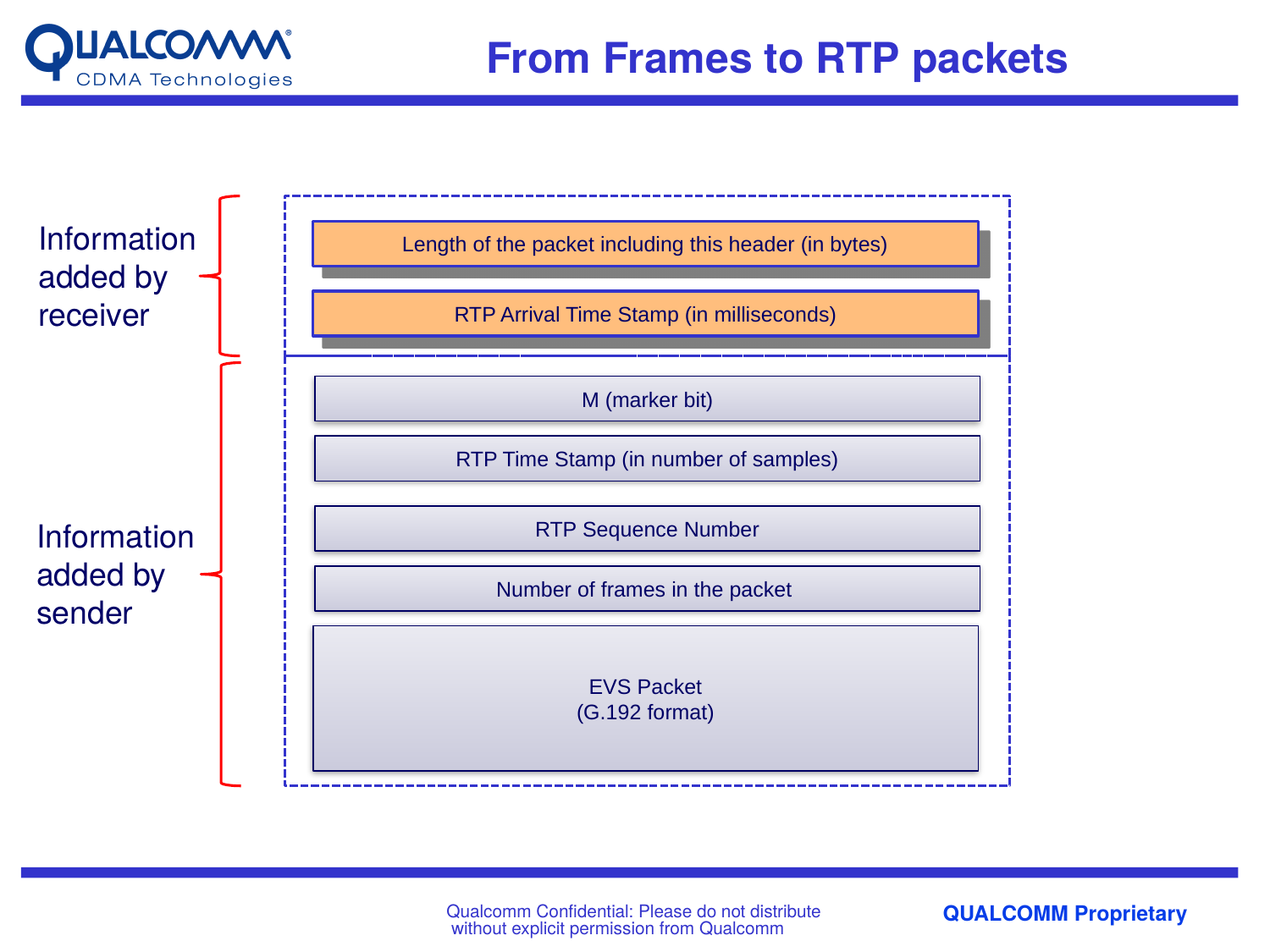

# From Frames to RTP packets

Information added by receiver
Length of the packet including this header (in bytes)
RTP Arrival Time Stamp (in milliseconds)

M (marker bit)
RTP Time Stamp (in number of samples)
RTP Sequence Number
Information added by sender
Number of frames in the packet
EVS Packet
(G.192 format)
Qualcomm Confidential: Please do not distribute without explicit permission from Qualcomm